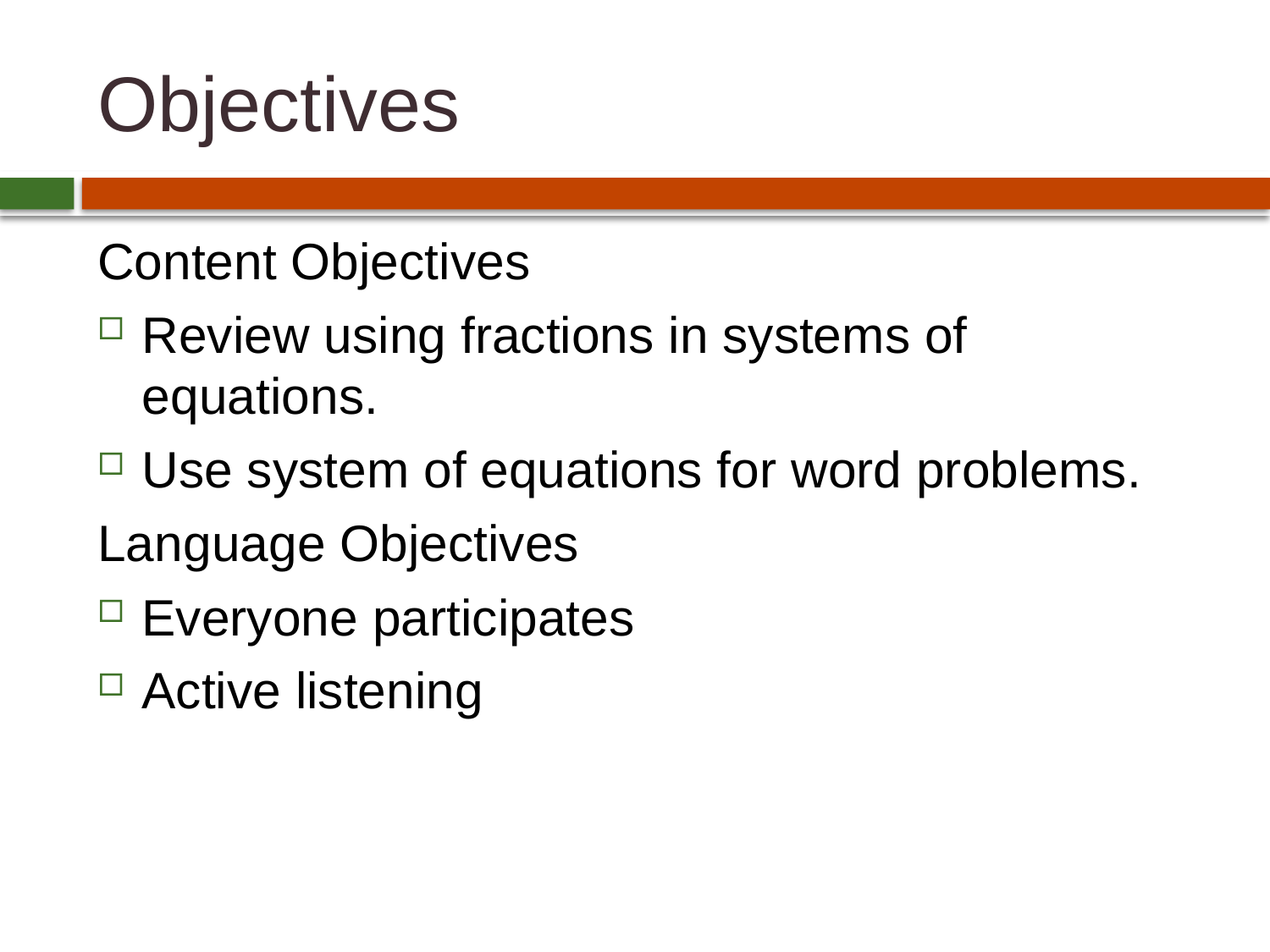

# Objectives
Content Objectives
Review using fractions in systems of equations.
Use system of equations for word problems.
Language Objectives
Everyone participates
Active listening